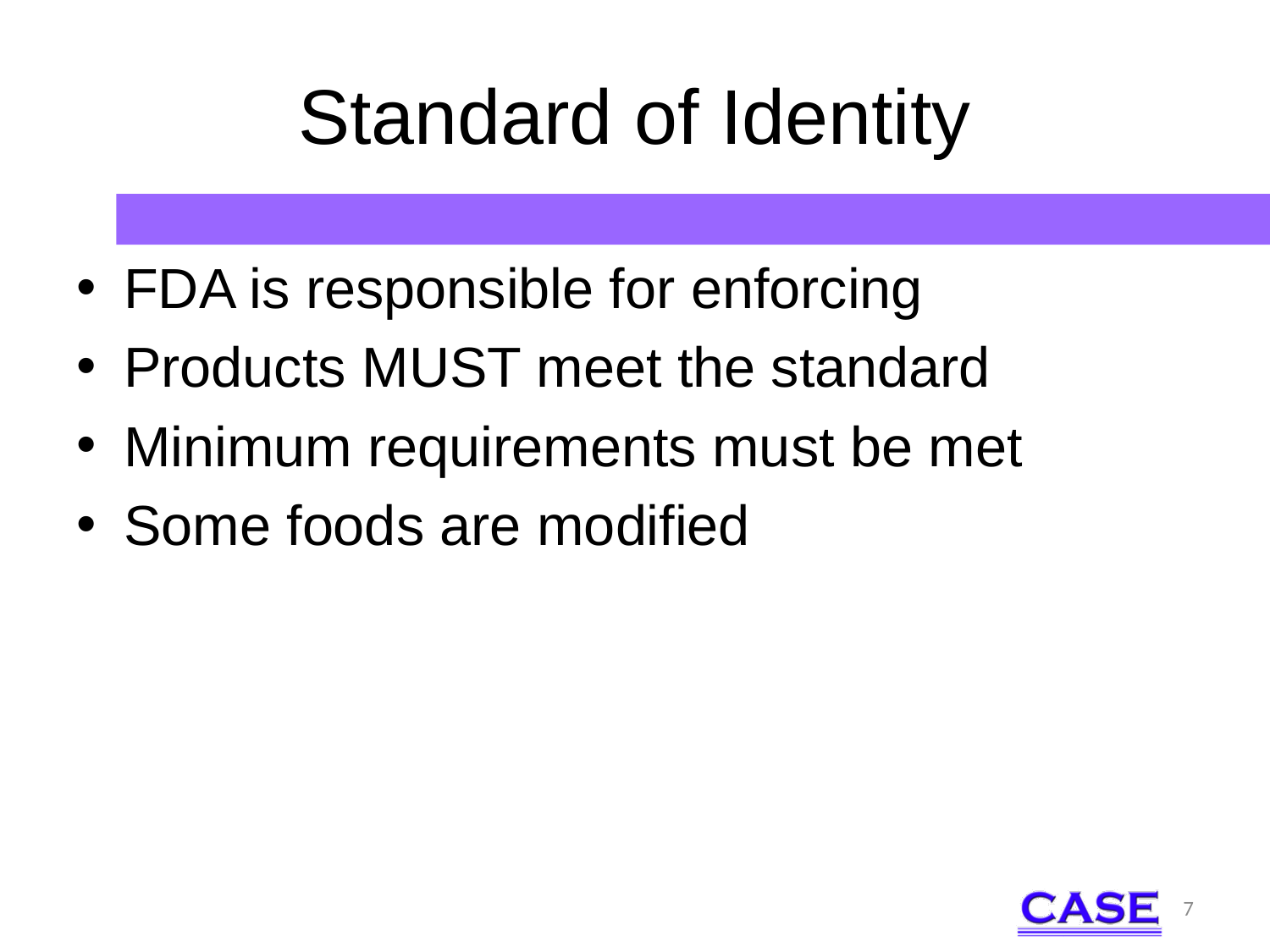

# Standard of Identity
FDA is responsible for enforcing
Products MUST meet the standard
Minimum requirements must be met
Some foods are modified
7